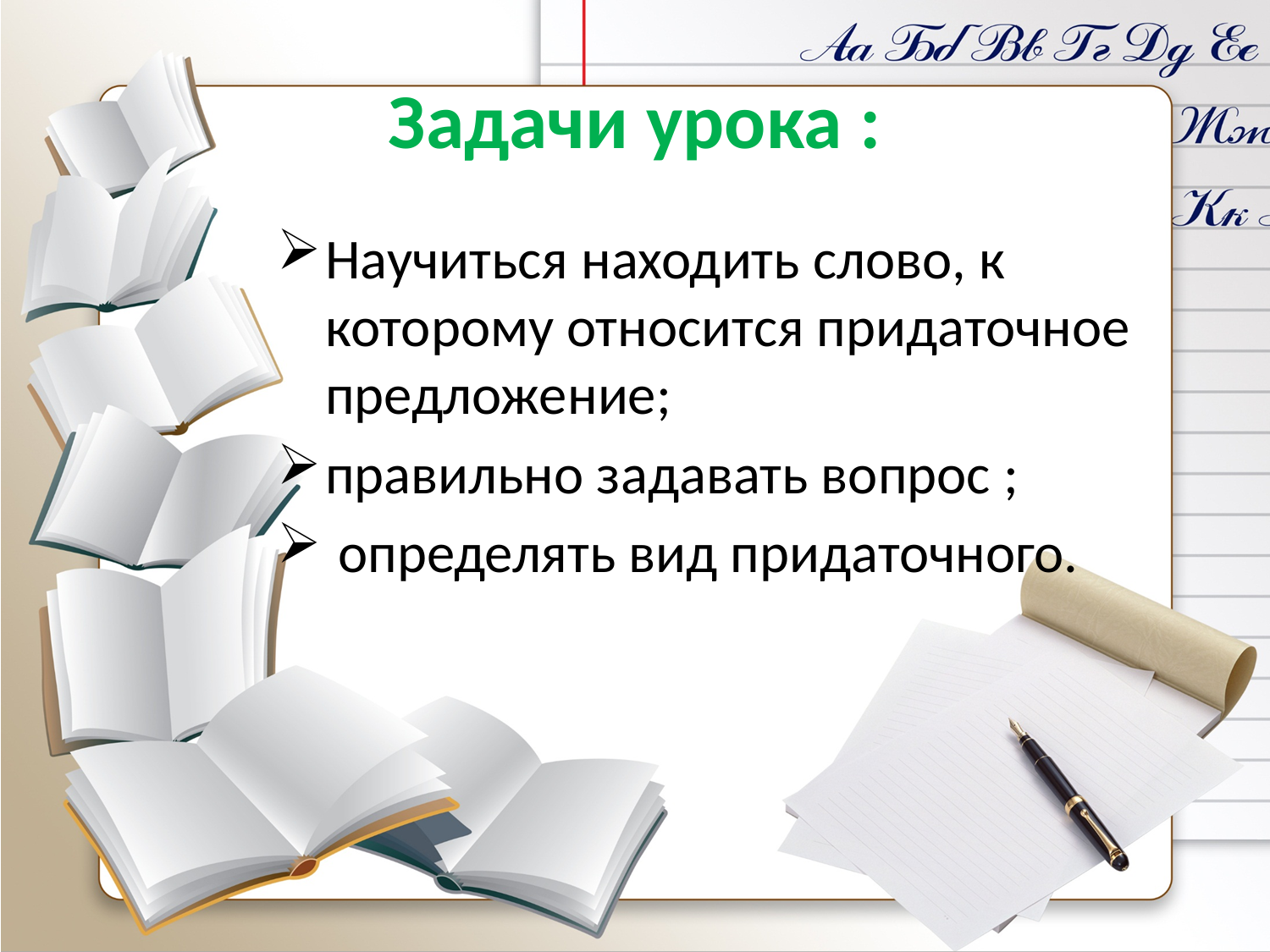

# Задачи урока :
Научиться находить слово, к которому относится придаточное предложение;
правильно задавать вопрос ;
 определять вид придаточного.